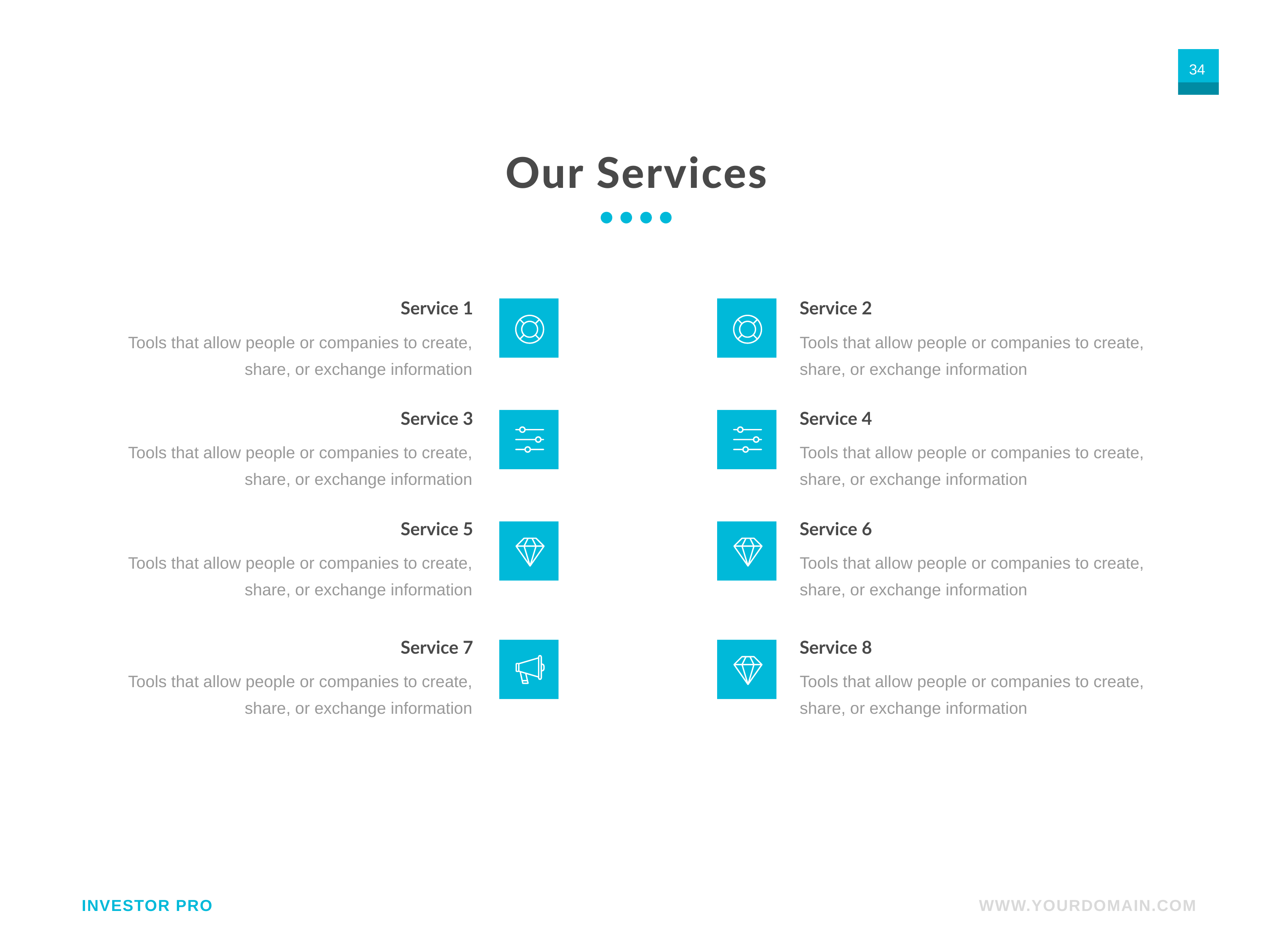

Our Services

Service 1
Service 2

Tools that allow people or companies to create, share, or exchange information
Tools that allow people or companies to create, share, or exchange information
Service 3
Service 4

Tools that allow people or companies to create, share, or exchange information
Tools that allow people or companies to create, share, or exchange information
Service 5
Service 6

Tools that allow people or companies to create, share, or exchange information
Tools that allow people or companies to create, share, or exchange information
Service 7
Service 8

Tools that allow people or companies to create, share, or exchange information
Tools that allow people or companies to create, share, or exchange information